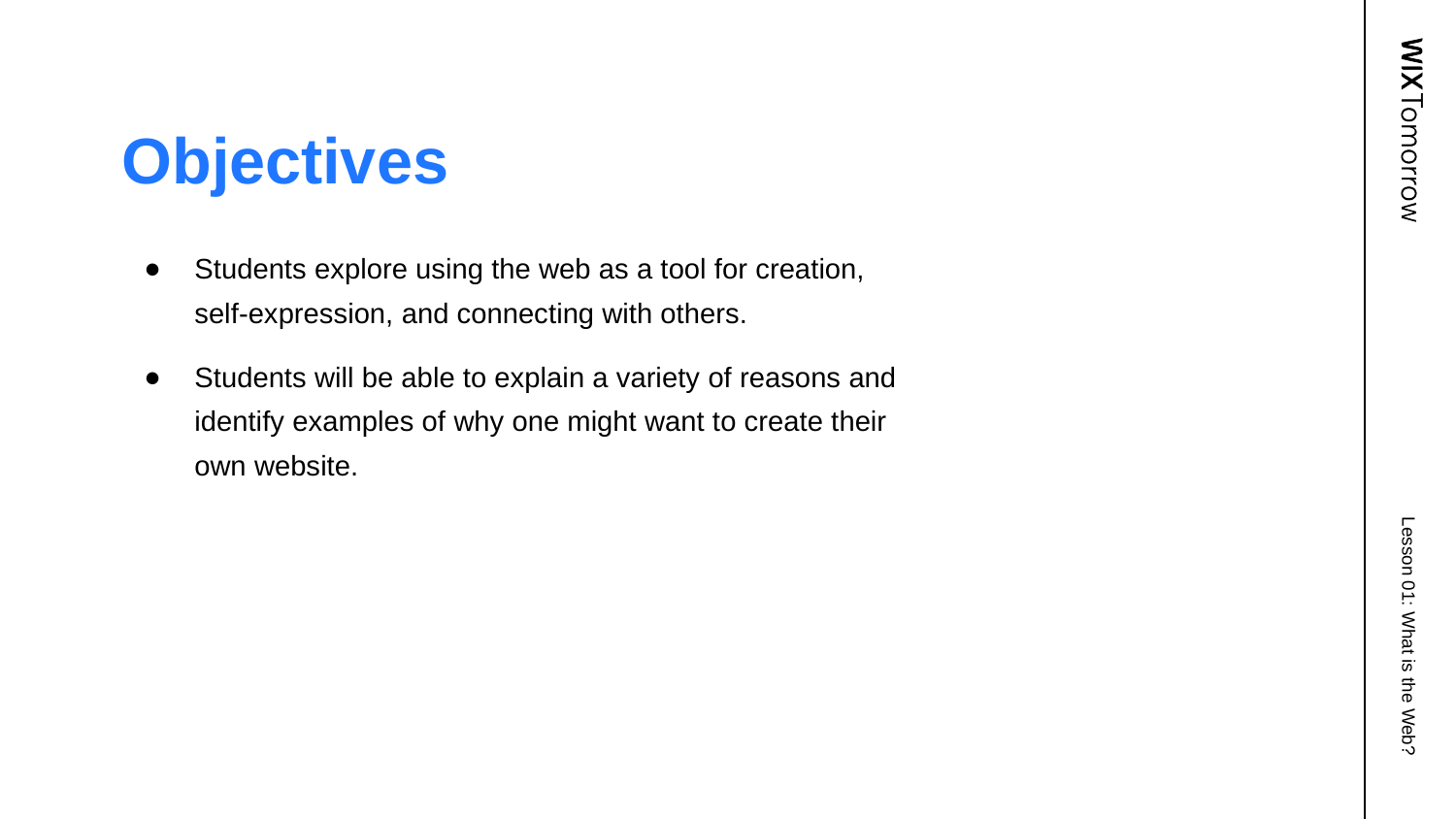

# Objectives
Students explore using the web as a tool for creation, self-expression, and connecting with others.
Students will be able to explain a variety of reasons and identify examples of why one might want to create their own website.